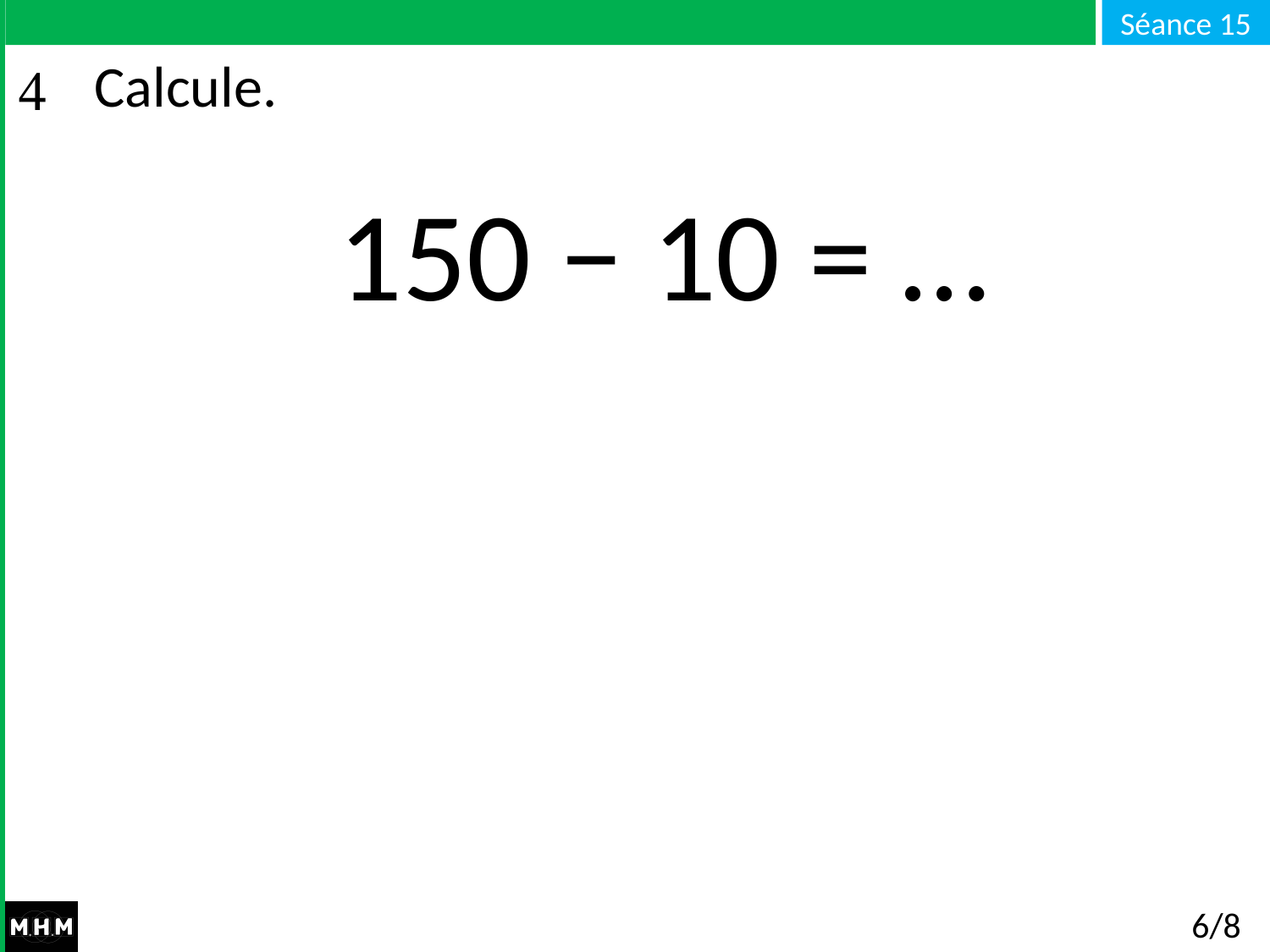

# Calcule.
150 − 10 = …
6/8